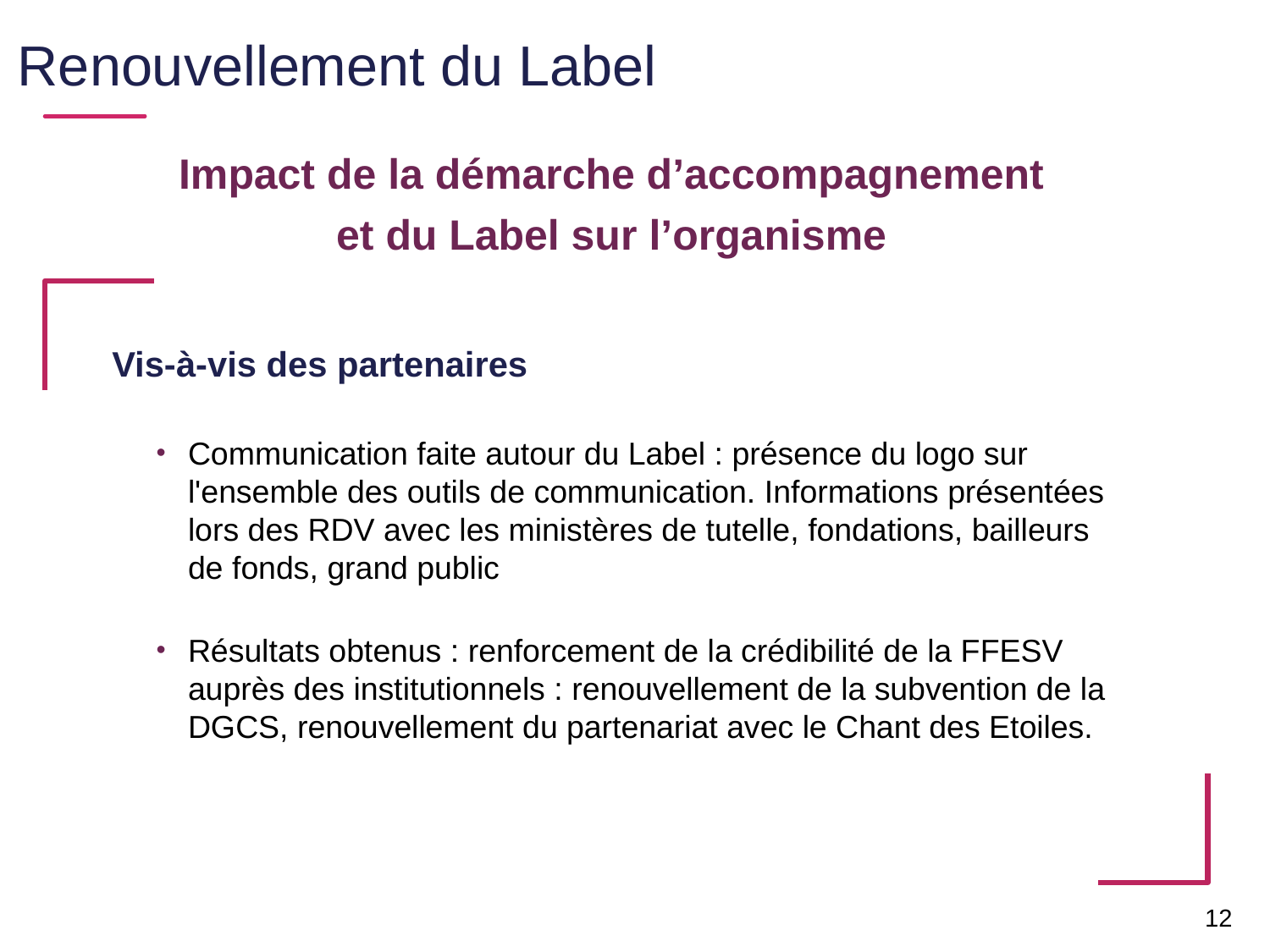

Renouvellement du Label
Impact de la démarche d’accompagnement
et du Label sur l’organisme

Vis-à-vis des partenaires
Communication faite autour du Label : présence du logo sur l'ensemble des outils de communication. Informations présentées lors des RDV avec les ministères de tutelle, fondations, bailleurs de fonds, grand public
Résultats obtenus : renforcement de la crédibilité de la FFESV auprès des institutionnels : renouvellement de la subvention de la DGCS, renouvellement du partenariat avec le Chant des Etoiles.

12